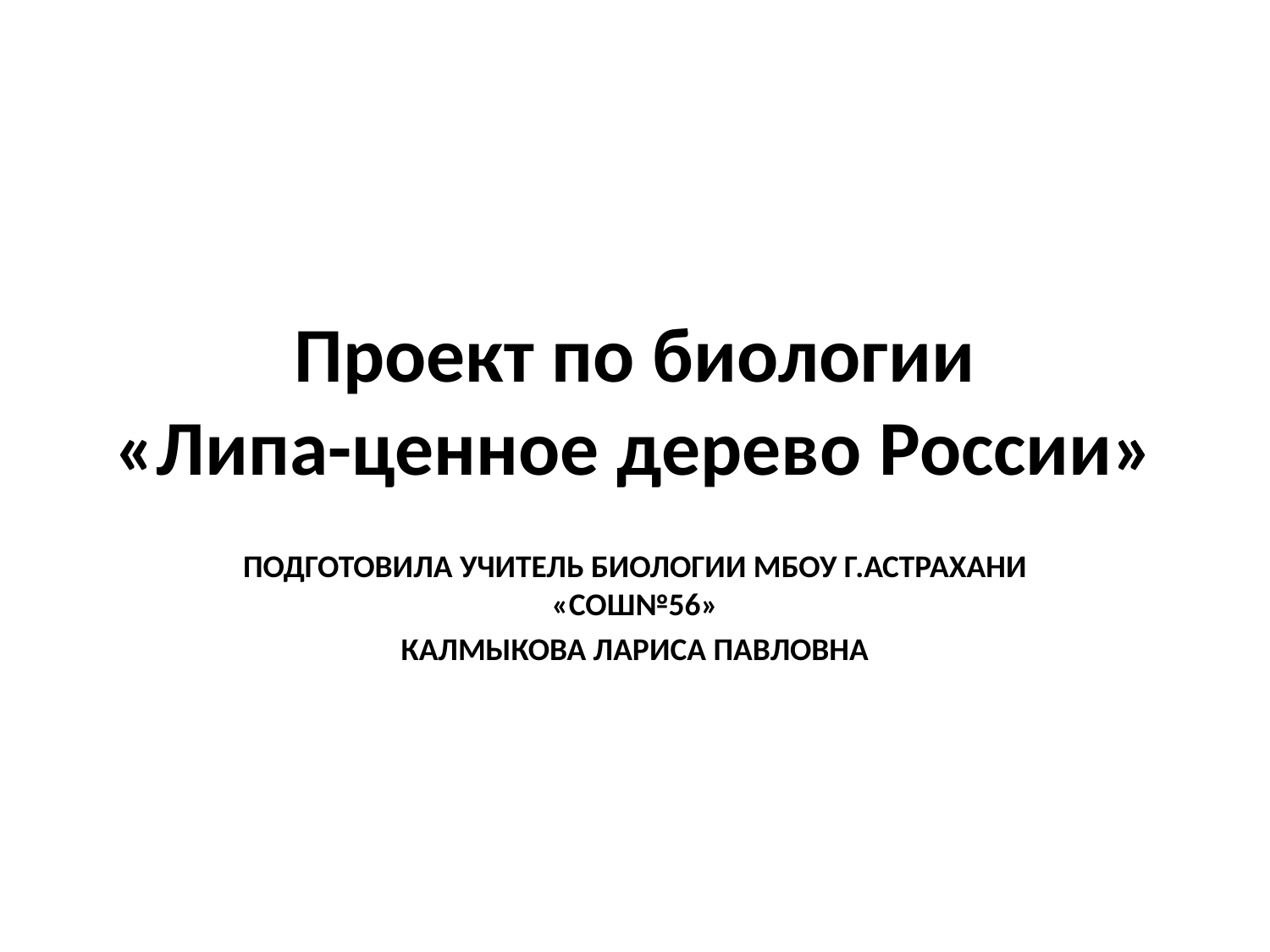

# Проект по биологии «Липа-ценное дерево России»
ПОДГОТОВИЛА УЧИТЕЛЬ БИОЛОГИИ МБОУ Г.АСТРАХАНИ «СОШ№56»
КАЛМЫКОВА ЛАРИСА ПАВЛОВНА